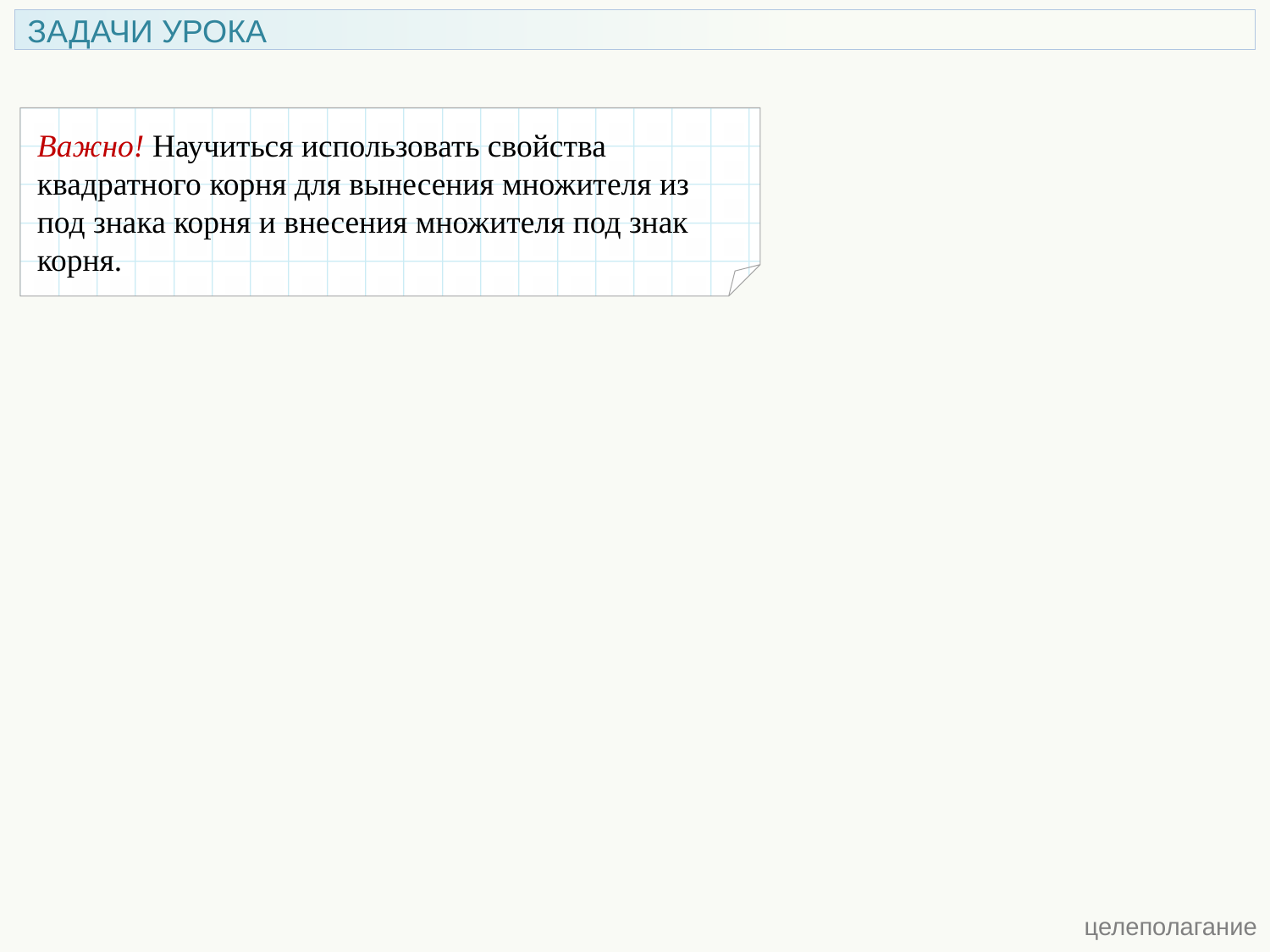

ЗАДАЧИ УРОКА

Важно! Научиться использовать свойства
квадратного корня для вынесения множителя из под знака корня и внесения множителя под знак корня.
  целеполагание